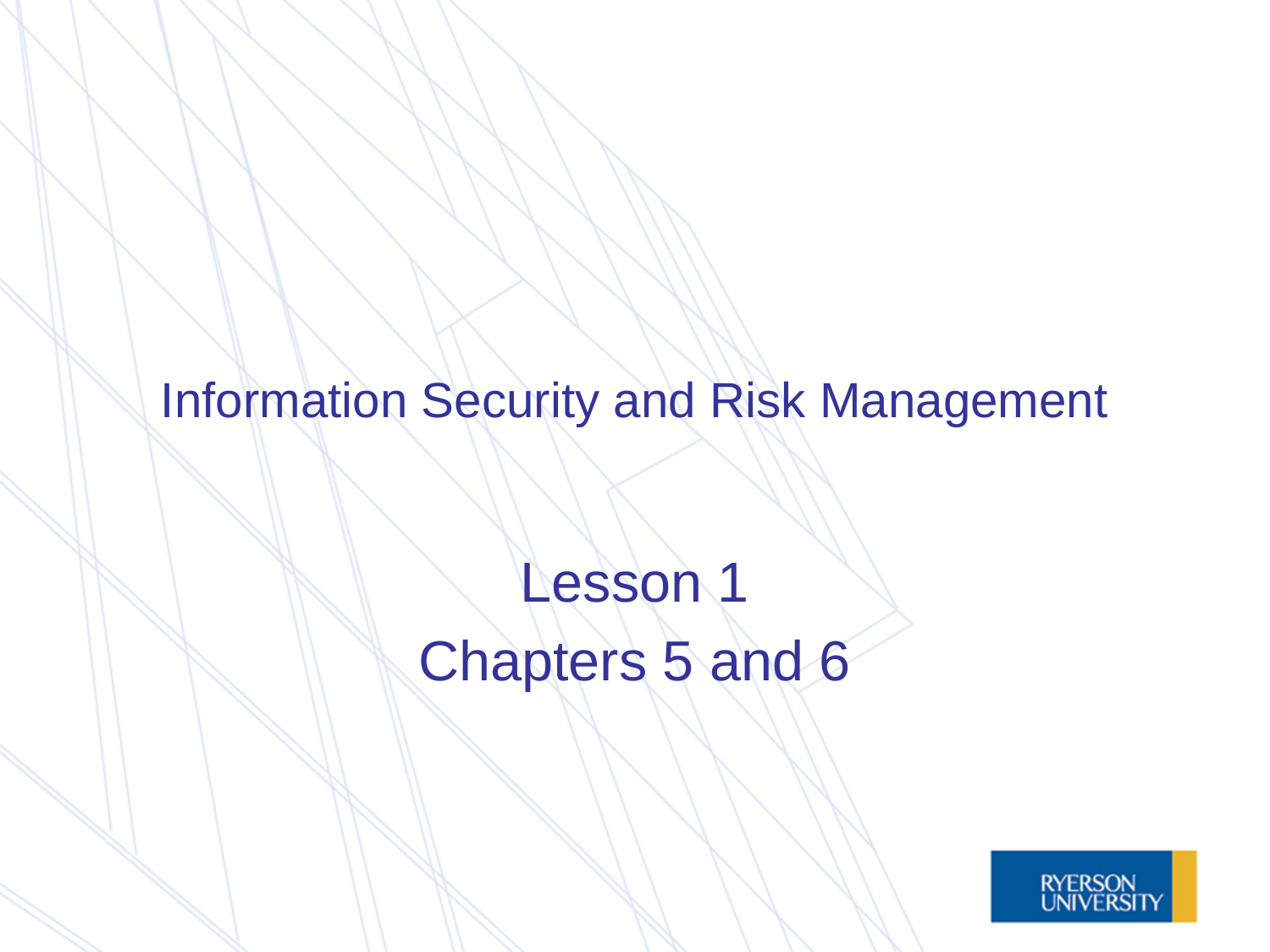

# Information Security and Risk Management
Lesson 1
Chapters 5 and 6